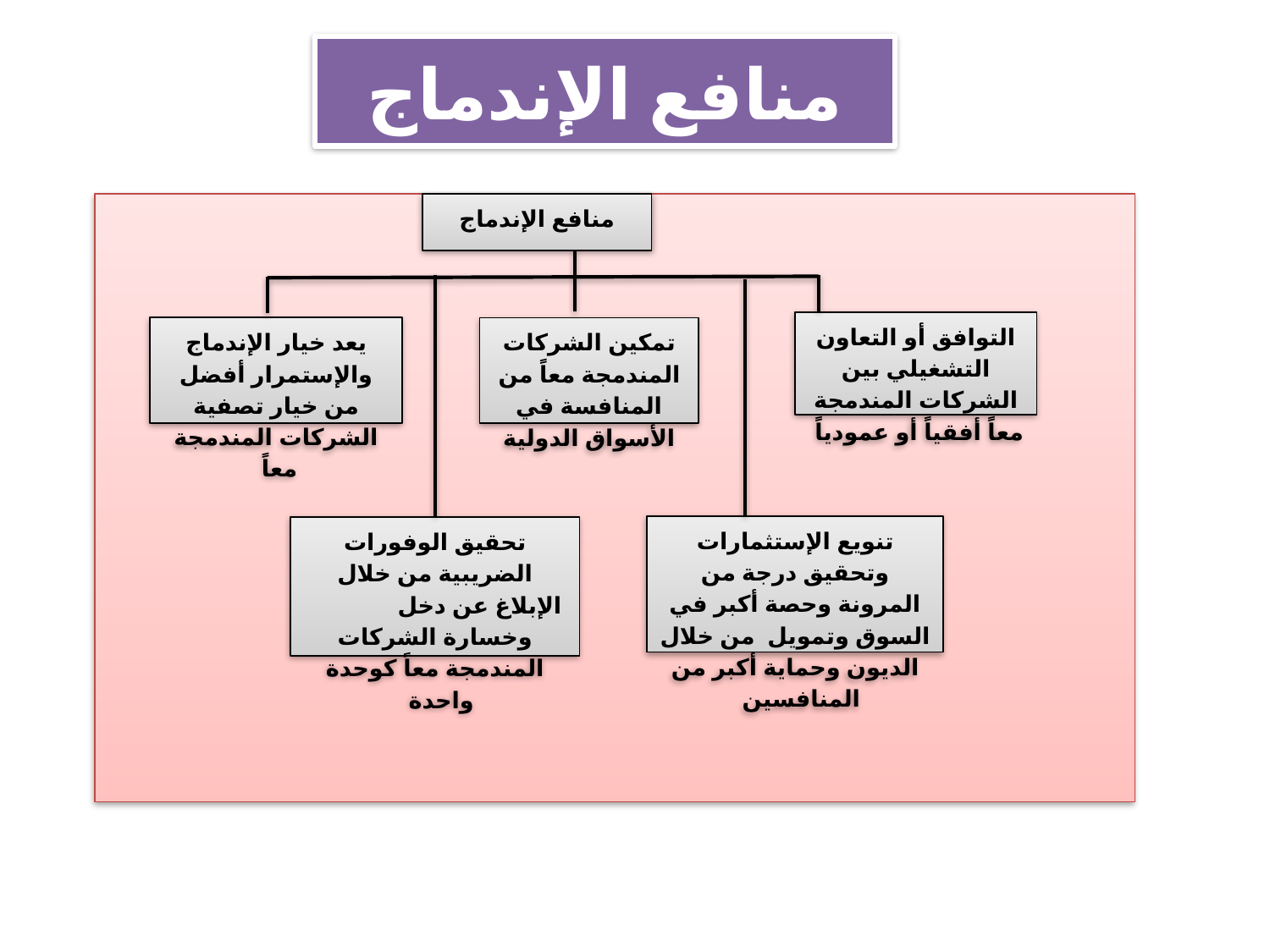

# منافع الإندماج

منافع الإندماج
التوافق أو التعاون التشغيلي بين الشركات المندمجة معاً أفقياً أو عمودياً
يعد خيار الإندماج والإستمرار أفضل من خيار تصفية الشركات المندمجة معاً
تمكين الشركات المندمجة معاً من المنافسة في الأسواق الدولية
تنويع الإستثمارات وتحقيق درجة من المرونة وحصة أكبر في السوق وتمويل  من خلال الديون وحماية أكبر من المنافسين
تحقيق الوفورات الضريبية من خلال الإبلاغ عن دخل               وخسارة الشركات المندمجة معاً كوحدة واحدة